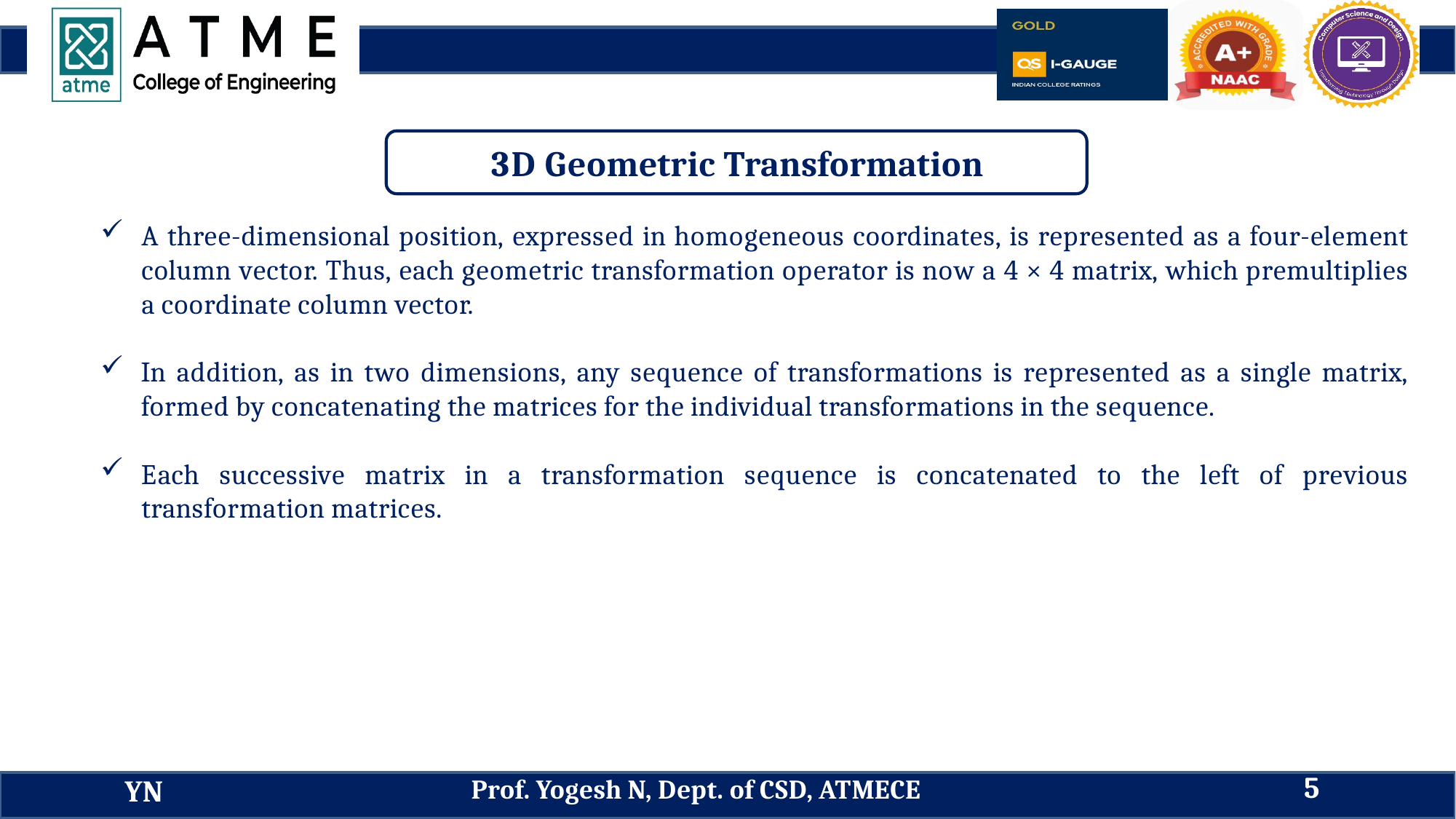

3D Geometric Transformation
A three-dimensional position, expressed in homogeneous coordinates, is represented as a four-element column vector. Thus, each geometric transformation operator is now a 4 × 4 matrix, which premultiplies a coordinate column vector.

In addition, as in two dimensions, any sequence of transformations is represented as a single matrix, formed by concatenating the matrices for the individual transformations in the sequence.

Each successive matrix in a transformation sequence is concatenated to the left of previous transformation matrices.
5
Prof. Yogesh N, Dept. of CSD, ATMECE
YN